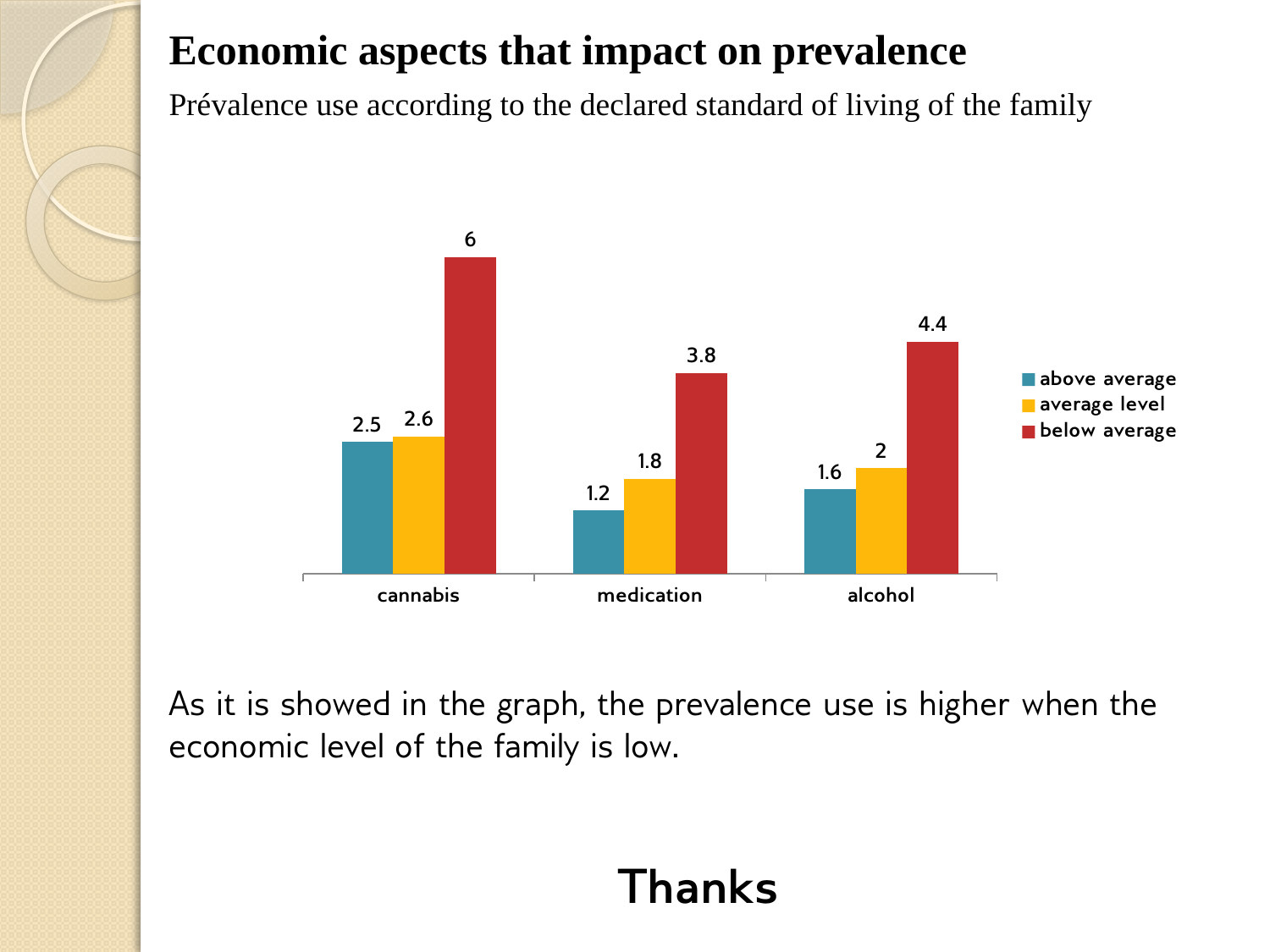

Economic aspects that impact on prevalence
Prévalence use according to the declared standard of living of the family

As it is showed in the graph, the prevalence use is higher when the economic level of the family is low.

Thanks

### Chart

| Category | above average | average level | below average |
|---|---|---|---|
| cannabis | 2.5 | 2.6 | 6.0 |
| medication | 1.2 | 1.8 | 3.8 |
| alcohol | 1.6 | 2.0 | 4.4 |